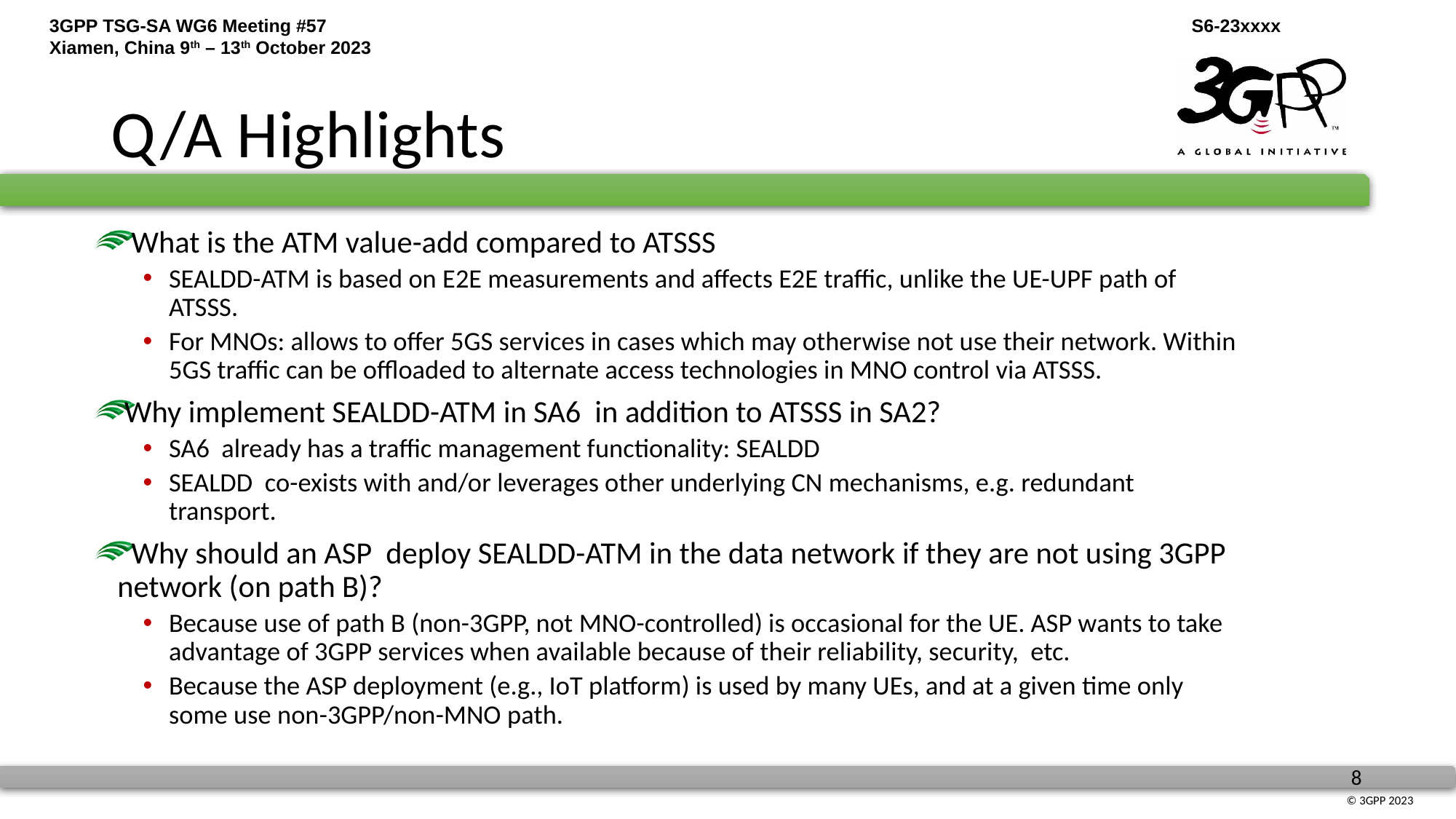

# Q/A Highlights
 What is the ATM value-add compared to ATSSS
SEALDD-ATM is based on E2E measurements and affects E2E traffic, unlike the UE-UPF path of ATSSS.
For MNOs: allows to offer 5GS services in cases which may otherwise not use their network. Within 5GS traffic can be offloaded to alternate access technologies in MNO control via ATSSS.
Why implement SEALDD-ATM in SA6  in addition to ATSSS in SA2?
SA6  already has a traffic management functionality: SEALDD
SEALDD  co-exists with and/or leverages other underlying CN mechanisms, e.g. redundant transport.
 Why should an ASP  deploy SEALDD-ATM in the data network if they are not using 3GPP network (on path B)?
Because use of path B (non-3GPP, not MNO-controlled) is occasional for the UE. ASP wants to take advantage of 3GPP services when available because of their reliability, security,  etc.
Because the ASP deployment (e.g., IoT platform) is used by many UEs, and at a given time only some use non-3GPP/non-MNO path.